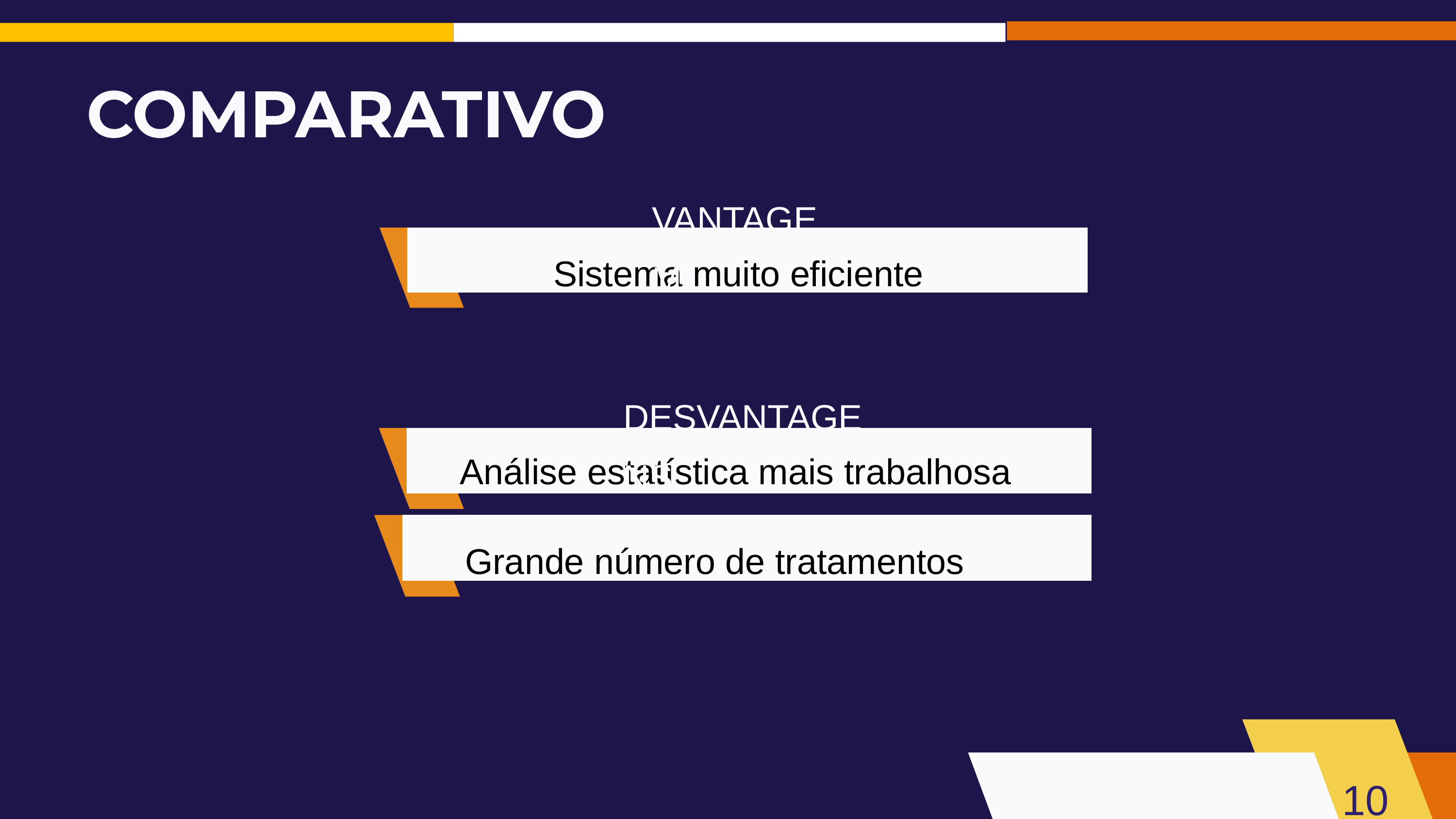

COMPARATIVO
VANTAGEM

Sistema muito eficiente
DESVANTAGENS

Análise estatística mais trabalhosa

Grande número de tratamentos

10